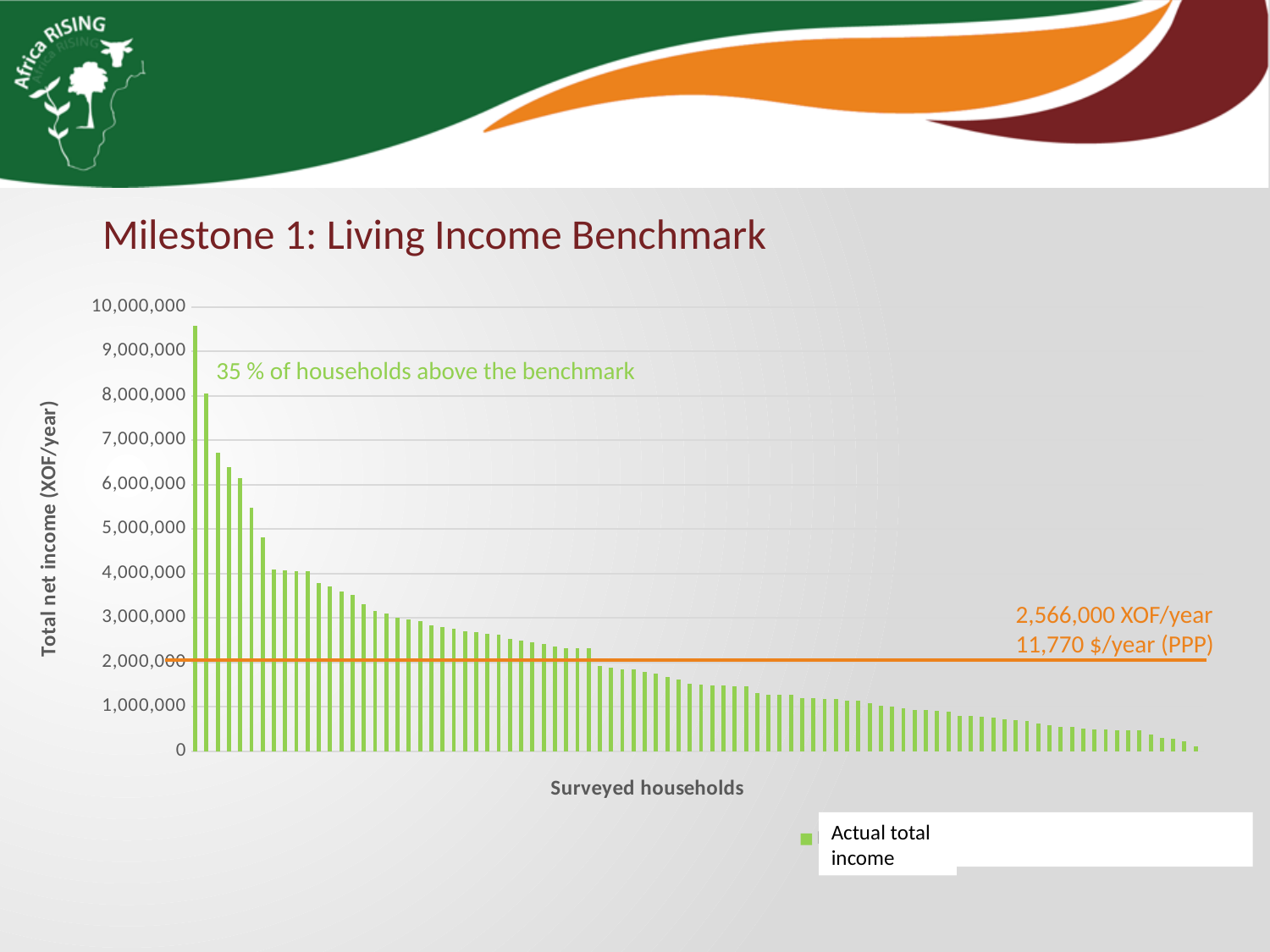

Milestone 1: Living Income Benchmark

### Chart

| Category | Revenu Net Total | REV MENAGE MOYEN EAH |
|---|---|---|
| 103 | 9569187.0 | 3152913.2817167835 |
| 230 | 8049552.0 | 4195428.283274337 |
| 101 | 6721420.0 | 3699647.026051403 |
| 421 | 6403470.0 | 5100745.465004226 |
| 233 | 6147213.0 | 4728737.327583673 |
| 404 | 5472910.0 | 2900611.518728908 |
| 621 | 4807334.2857 | 1718549.0582108046 |
| 115 | 4093930.0 | 4339519.74904387 |
| 204 | 4068343.0 | 2309470.8790301206 |
| 402 | 4056918.333 | 1360482.5098704235 |
| 215 | 4054885.0 | 9033190.974113476 |
| 212 | 3790024.5 | 2269030.3602827196 |
| 601 | 3712475.0 | 2915313.805625 |
| 501 | 3599270.0 | 3573972.707165437 |
| 509 | 3525172.0 | 1810286.2837929153 |
| 517 | 3300337.0 | 6492706.816722338 |
| 616 | 3155415.0 | 2683612.1091606496 |
| 608 | 3105252.5 | 2789487.6914442326 |
| 401 | 2996591.6667 | 2028576.3112653813 |
| 205 | 2956167.75 | 2132990.471560107 |
| 408 | 2929471.6667 | 3112208.608434511 |
| 615 | 2827665.0 | 2154077.250970089 |
| 407 | 2784035.0 | 3064812.735455607 |
| 304 | 2747798.0 | 3130994.5457557435 |
| 413 | 2702273.3333 | 1060130.4039003283 |
| 505 | 2683917.0 | 2989521.8754255315 |
| 603 | 2631520.0 | 1201434.2255813952 |
| 218 | 2617312.0 | 1840575.8335522388 |
| 604 | 2521831.4286 | 2052156.6581283575 |
| 508 | 2484320.0 | 1839001.7797329144 |
| 506 | 2457142.5 | 4823831.44171875 |
| 612 | 2413725.9524 | 2469626.9019816415 |
| 203 | 2358438.0 | 3584559.4847419355 |
| 518 | 2312499.0 | 2237307.1690657083 |
| 504 | 2310034.5 | 4460686.086854508 |
| 502 | 2308083.0 | 1501018.5323602483 |
| 216 | 1910877.0 | 4457120.602500001 |
| 602 | 1874433.3333 | 1162827.3620596372 |
| 231 | 1840637.0 | 4240800.64599022 |
| 305 | 1831125.0 | 2468560.831545064 |
| 412 | 1773886.6667 | 1945968.1287909322 |
| 303 | 1749466.0 | 1645283.7283233532 |
| 605 | 1668970.0 | 1703922.53531961 |
| 306 | 1613872.0 | 2780255.944716636 |
| 322 | 1519787.0 | 2707260.649735349 |
| 210 | 1496692.0 | 2374373.354141414 |
| 105 | 1483715.0 | 4707572.915656567 |
| 510 | 1482815.5 | 2535937.4412250454 |
| 414 | 1457816.6667 | 2065781.0218517457 |
| 607 | 1455425.0 | 750679.0587027915 |
| 503 | 1309709.5 | 1828412.6713111112 |
| 116 | 1264449.0 | 1623335.4579972755 |
| 314 | 1262415.0 | 1786203.4939189188 |
| 405 | 1259200.0 | 2613616.5991189424 |
| 611 | 1190569.0 | 2028768.3286980106 |
| 515 | 1186650.0 | 3241205.4913043478 |
| 410 | 1179236.6667 | 1626984.023618464 |
| 538 | 1178571.0 | 739908.6012191871 |
| 618 | 1138613.0 | 1087081.244468085 |
| 539 | 1125906.25 | 1922056.5879755435 |
|  | 1070908.0 | 0.0 |
| 107 | 1021877.0 | 1369765.7943243245 |
| 511 | 1000843.0 | 2028224.482129032 |
| 513 | 965210.0 | 1281051.1821126759 |
| 234 | 928111.0 | 1119829.4988860434 |
| 207 | 919557.0 | 1653675.8545992367 |
| 623 | 913462.0 | 1027186.9289498806 |
| 617 | 883085.0 | 953215.9084192439 |
| 211 | 794215.0 | 1626983.9585869568 |
| 507 | 787020.0 | 1548293.4375782881 |
| 232 | 764713.5 | 1096822.636917808 |
| 214 | 759987.0 | 2521685.034190141 |
| 208 | 714112.0 | 3450918.774153847 |
| 537 | 701622.0 | 1872972.9724079317 |
| 202 | 675505.0 | 485914.98217557254 |
| 406 | 627973.3333 | 1681130.997638037 |
| 415 | 578966.6667 | 900293.1667185 |
| 512 | 547823.0 | 549180.9016914893 |
| 119 | 539907.0 | 933523.9693761468 |
| 302 | 496592.0 | 2176528.0900465115 |
| 409 | 483120.0 | 1220532.0900804289 |
| 416 | 478440.0 | 1761126.4265625 |
| 310 | 474920.0 | 680138.850455927 |
| 516 | 472194.0 | 1316457.3136686392 |
| 118 | 471505.0 | 1974725.8073333337 |
| 217 | 374237.5 | 899630.6718750001 |
| 411 | 286720.55559999996 | 846976.1164844764 |
| 108 | 267120.0 | 814612.2640776699 |
| 311 | 212095.0 | 541635.4508130081 |
| 213 | 100690.0 | 270322.5290598291 |
Actual total income

35 % of households above the benchmark
2,566,000 XOF/year
11,770 $/year (PPP)